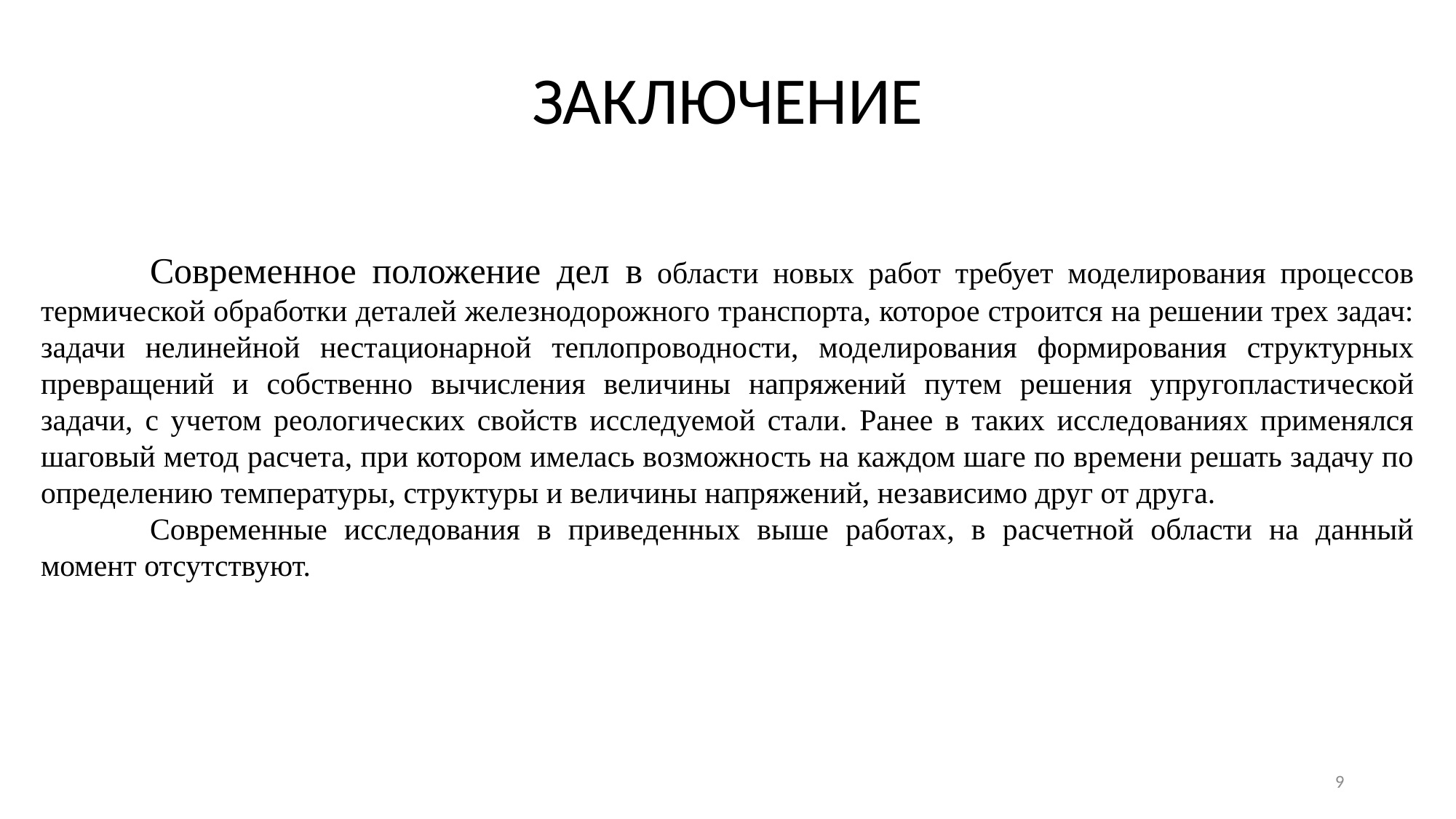

# ЗАКЛЮЧЕНИЕ
	Современное положение дел в области новых работ требует моделирования процессов термической обработки деталей железнодорожного транспорта, которое строится на решении трех задач: задачи нелинейной нестационарной теплопроводности, моделирования формирования структурных превращений и собственно вычисления величины напряжений путем решения упругопластической задачи, с учетом реологических свойств исследуемой стали. Ранее в таких исследованиях применялся шаговый метод расчета, при котором имелась возможность на каждом шаге по времени решать задачу по определению температуры, структуры и величины напряжений, независимо друг от друга.
	Современные исследования в приведенных выше работах, в расчетной области на данный момент отсутствуют.
9